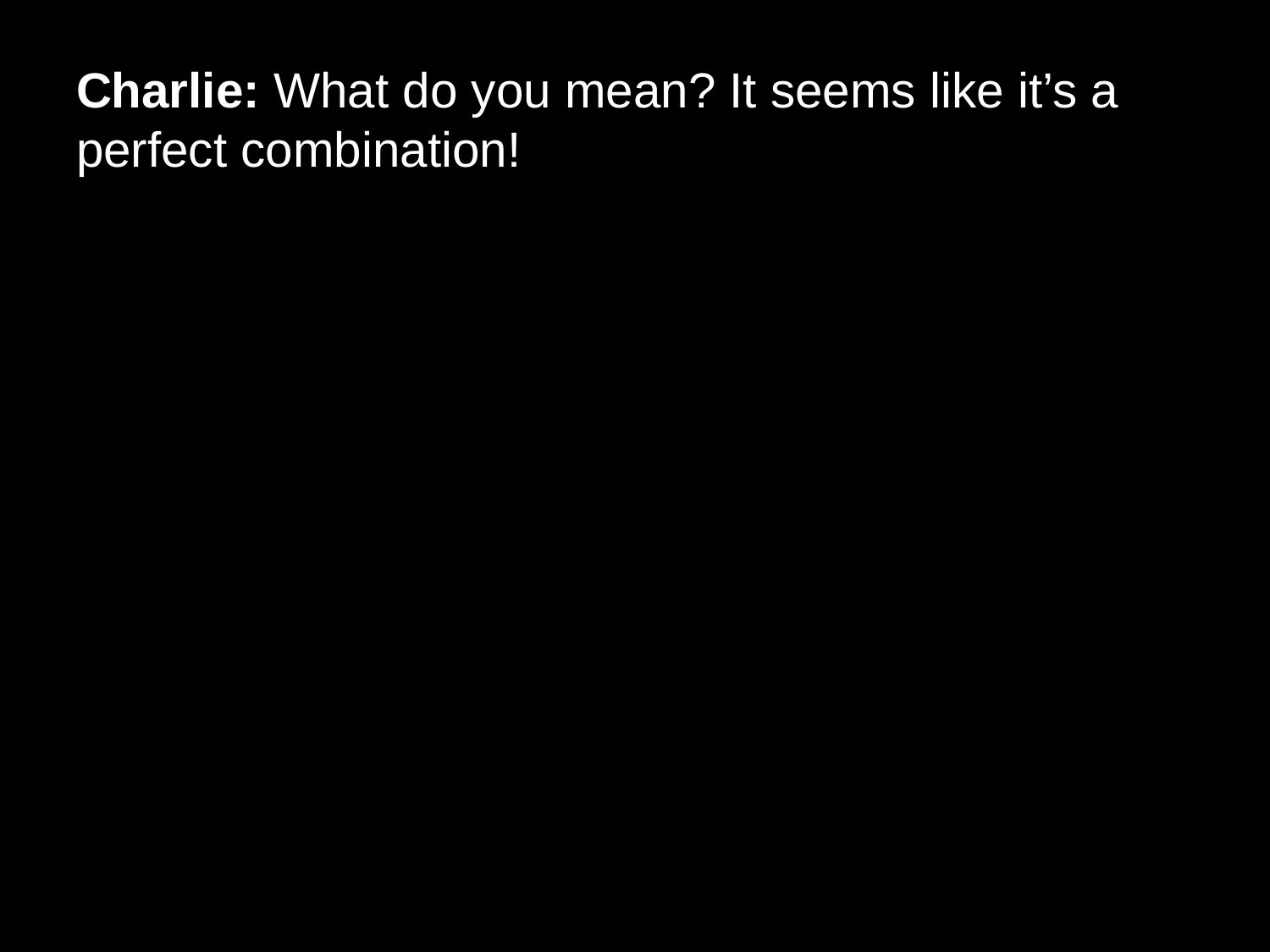

# Charlie: What do you mean? It seems like it’s a perfect combination!